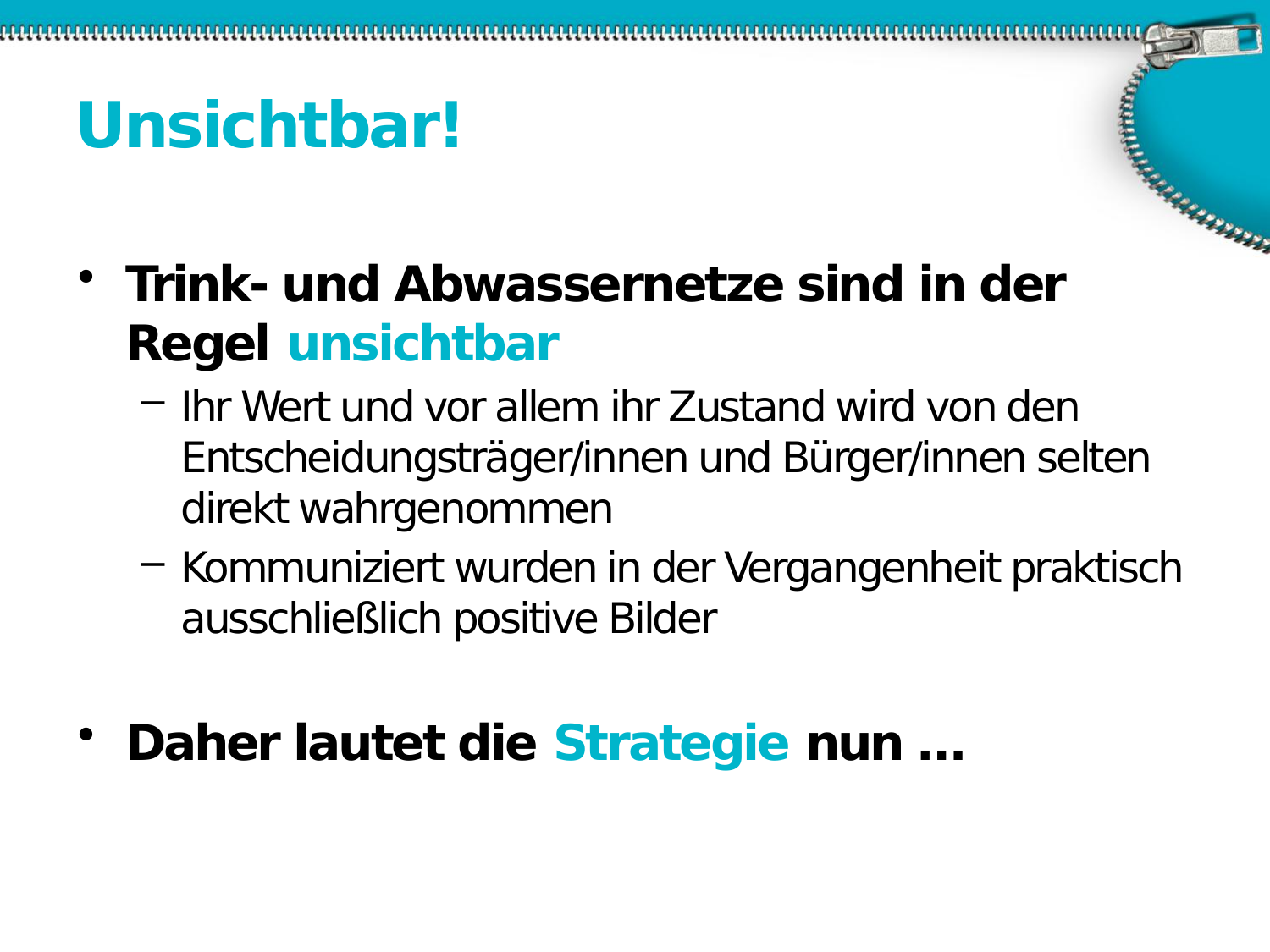

# Unsichtbar!
Trink- und Abwassernetze sind in der Regel unsichtbar
Ihr Wert und vor allem ihr Zustand wird von den Entscheidungsträger/innen und Bürger/innen selten direkt wahrgenommen
Kommuniziert wurden in der Vergangenheit praktisch ausschließlich positive Bilder

Daher lautet die Strategie nun …